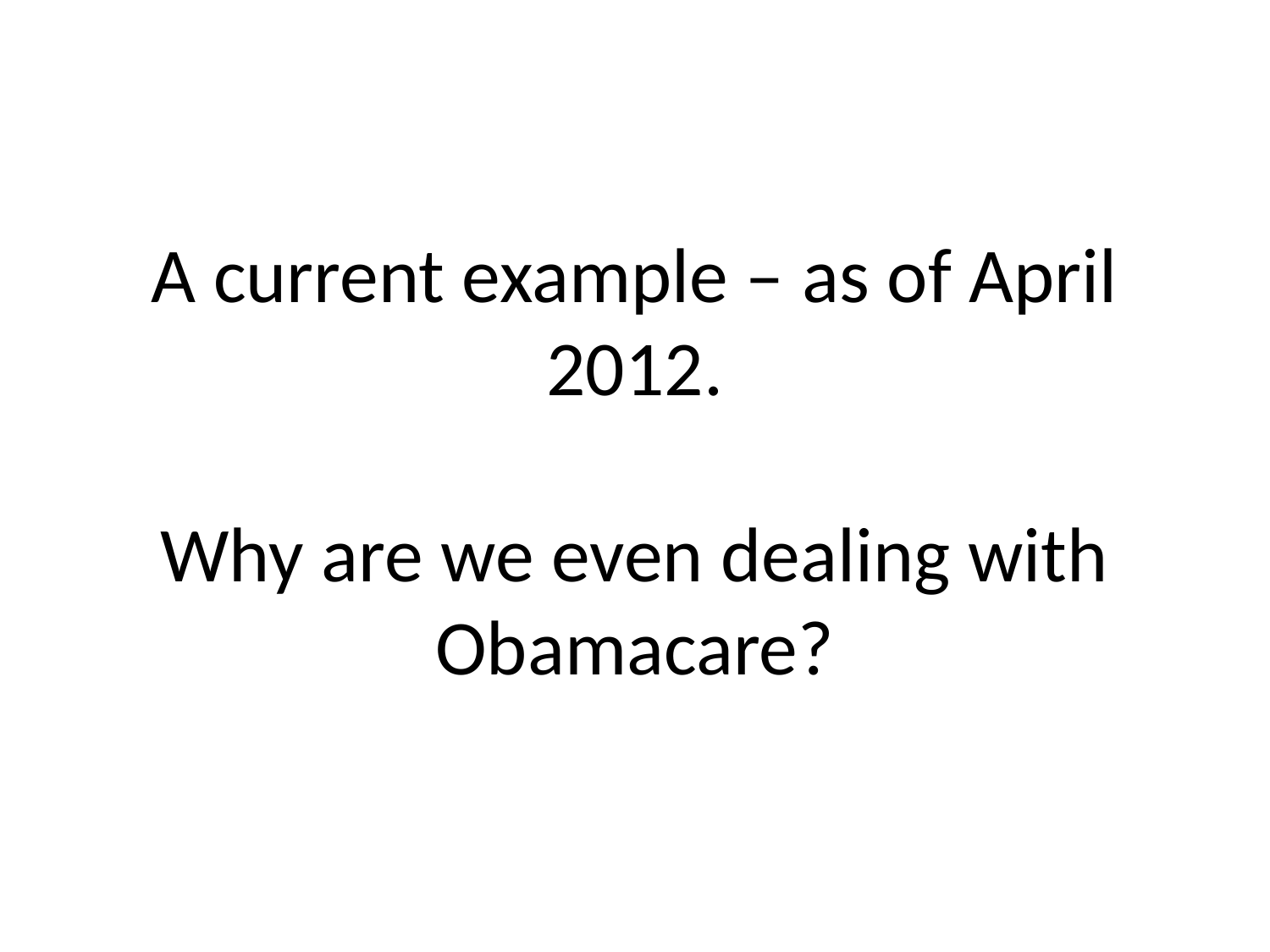

# A current example – as of April 2012. Why are we even dealing with Obamacare?